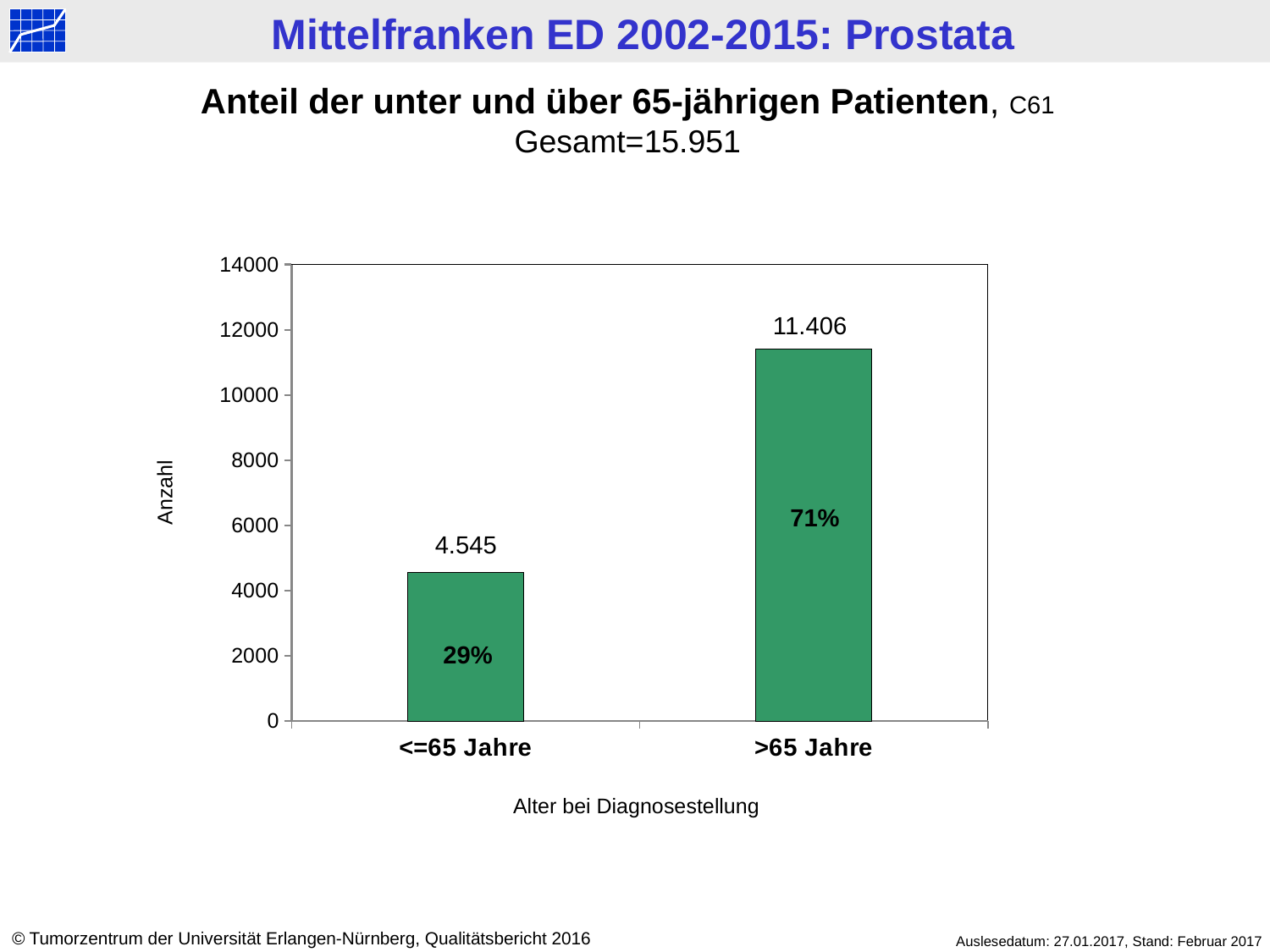

Anteil der unter und über 65-jährigen Patienten, C61
Gesamt=15.951

### Chart

| Category | Datenreihe 1 |
|---|---|
| <=65 Jahre | 4545.0 |
| >65 Jahre | 11406.0 |
11.406
Anzahl
71%
4.545
29%
Alter bei Diagnosestellung